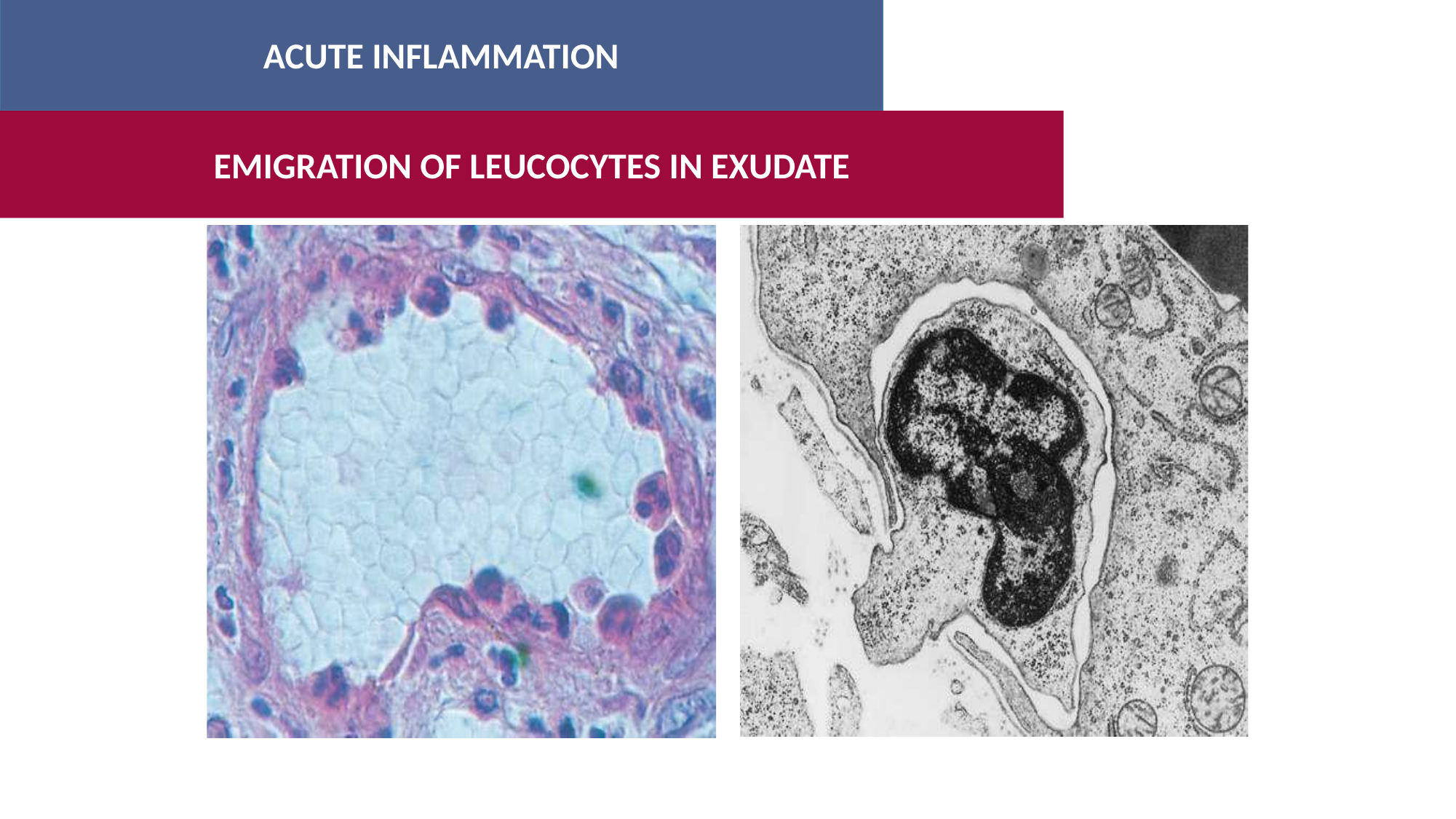

ACUTE INFLAMMATION
#
EMIGRATION OF LEUCOCYTES IN EXUDATE